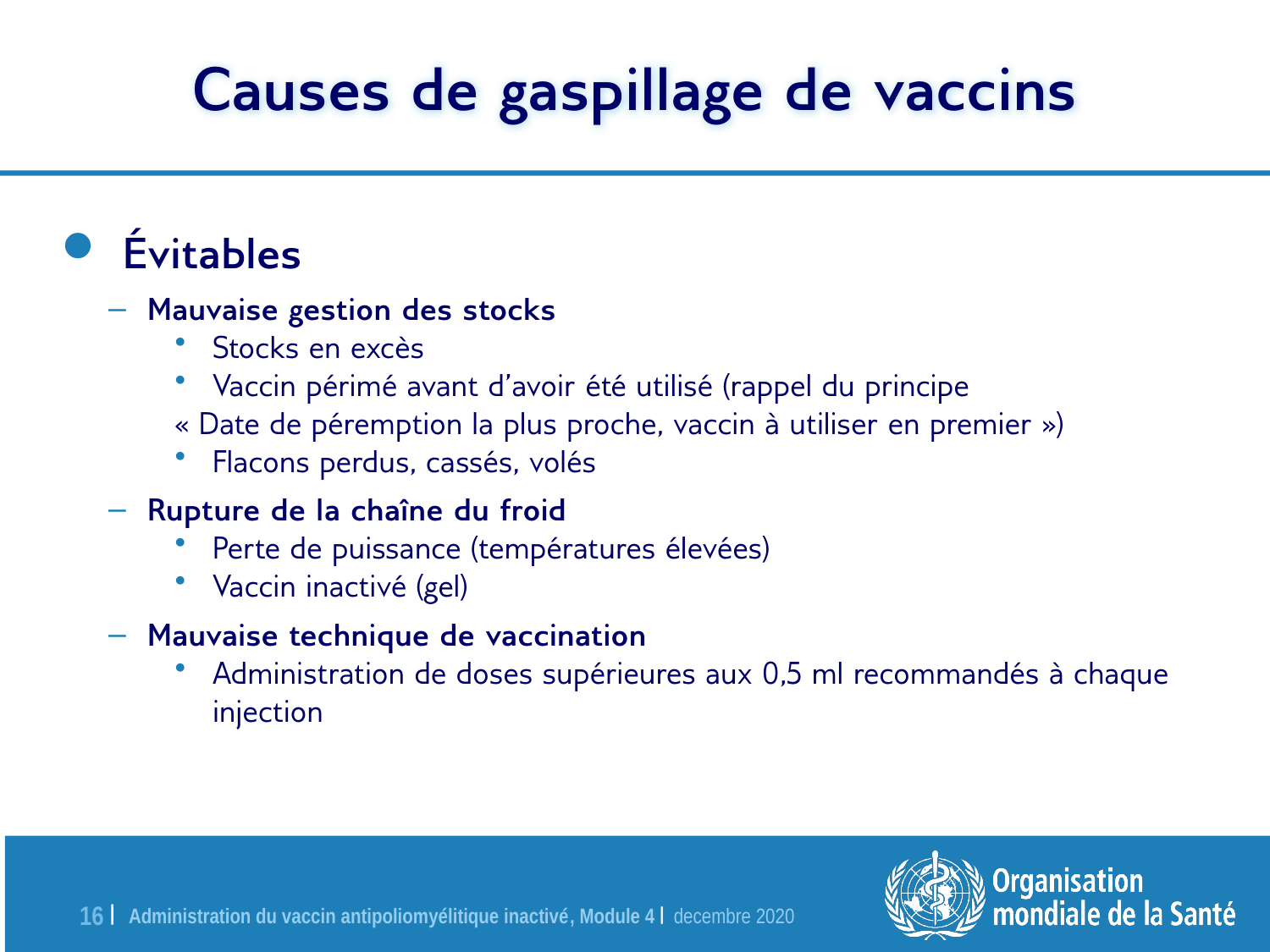

# Causes de gaspillage de vaccins

 Évitables
Mauvaise gestion des stocks
Stocks en excès
Vaccin périmé avant d’avoir été utilisé (rappel du principe
« Date de péremption la plus proche, vaccin à utiliser en premier »)
Flacons perdus, cassés, volés
Rupture de la chaîne du froid
Perte de puissance (températures élevées)
Vaccin inactivé (gel)
Mauvaise technique de vaccination
Administration de doses supérieures aux 0,5 ml recommandés à chaque injection